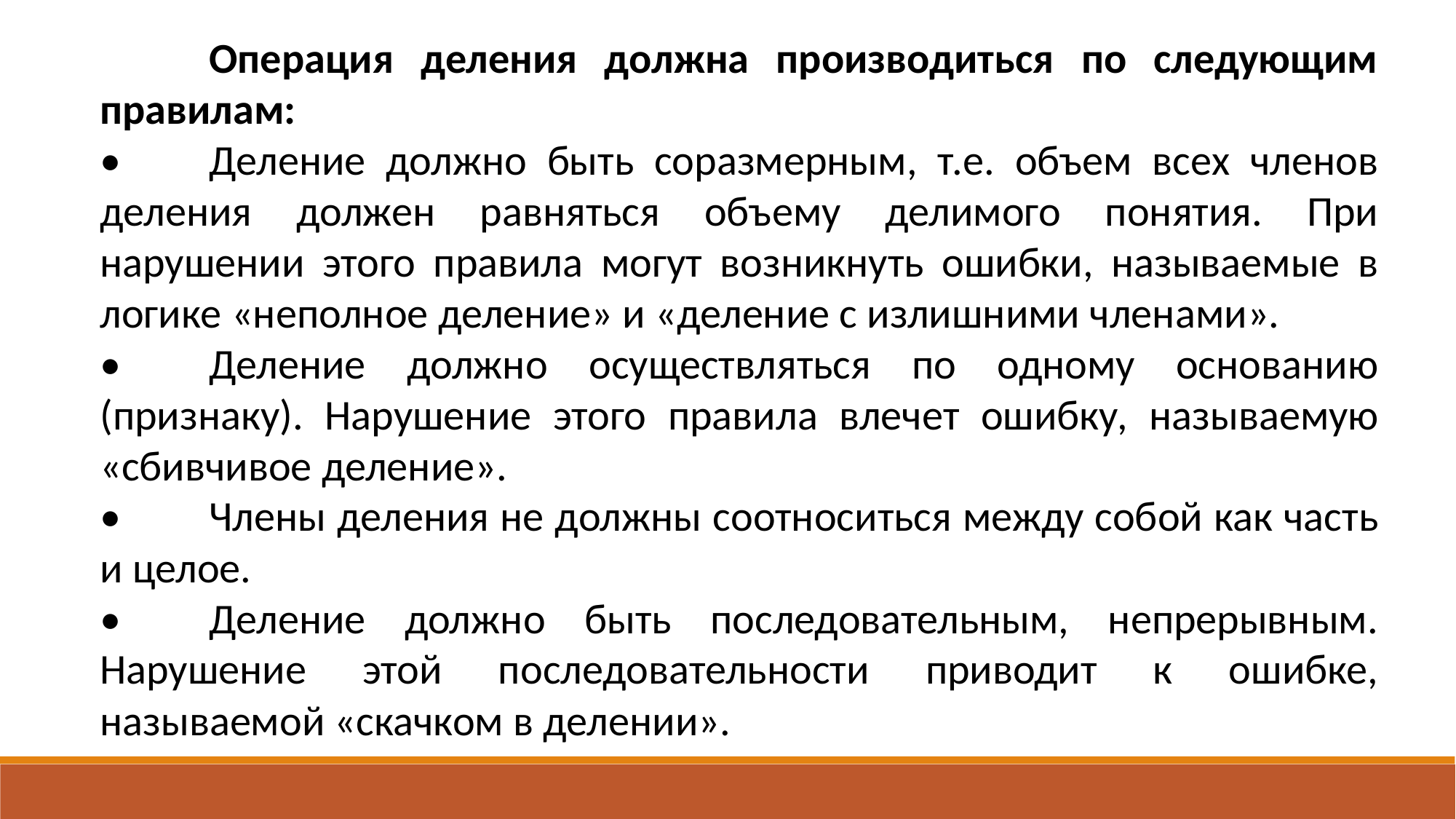

Операция деления должна производиться по следующим правилам:
•	Деление должно быть соразмерным, т.е. объем всех членов деления должен равняться объему делимого понятия. При нарушении этого правила могут возникнуть ошибки, называемые в логике «неполное деление» и «деление с излишними членами».
•	Деление должно осуществляться по одному основанию (признаку). Нарушение этого правила влечет ошибку, называемую «сбивчивое деление».
•	Члены деления не должны соотноситься между собой как часть и целое.
•	Деление должно быть последовательным, непрерывным. Нарушение этой последовательности приводит к ошибке, называемой «скачком в делении».